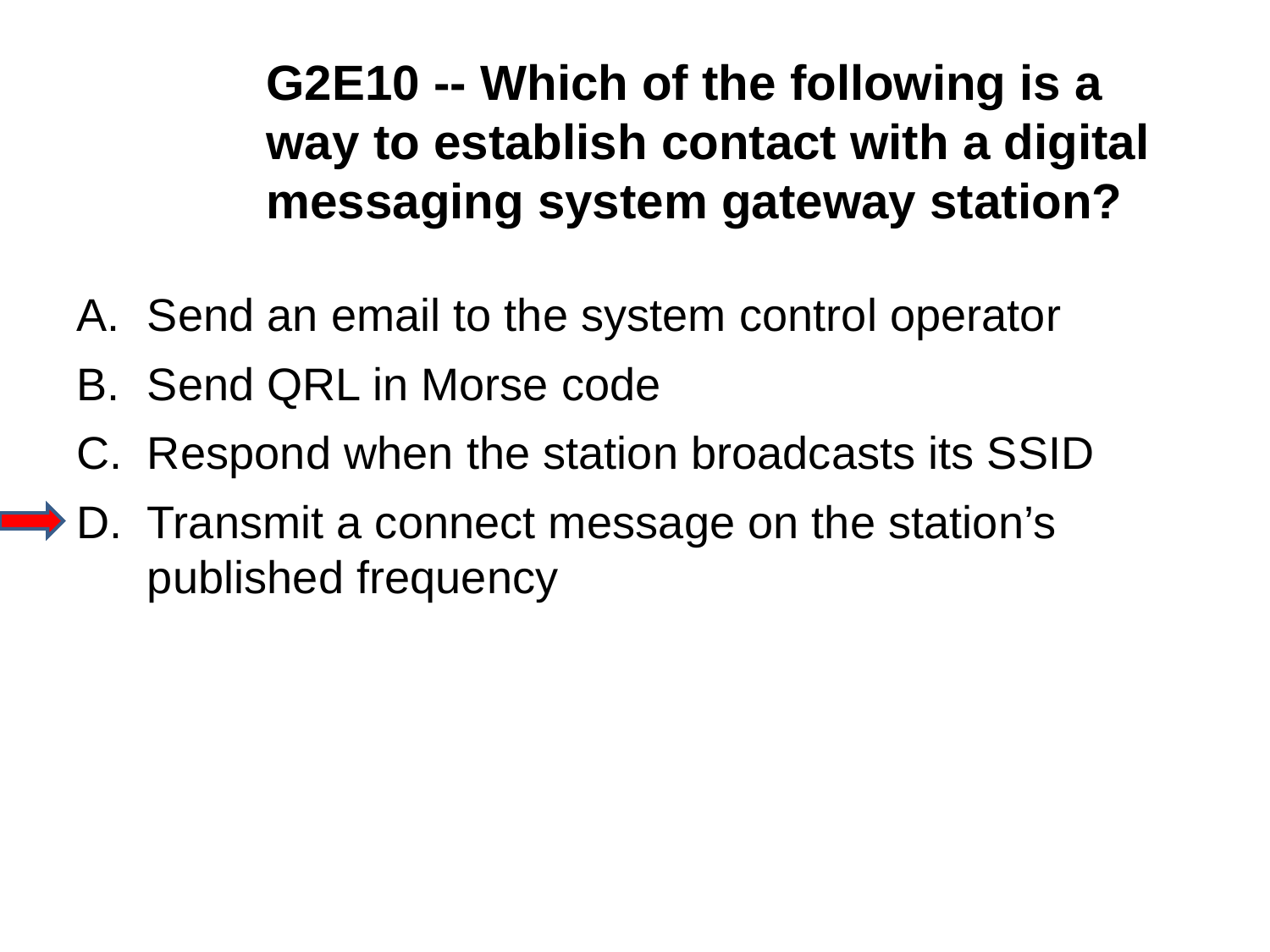

G2E10 -- Which of the following is a way to establish contact with a digital messaging system gateway station?
A.	Send an email to the system control operator
B.	Send QRL in Morse code
C.	Respond when the station broadcasts its SSID
D.	Transmit a connect message on the station’s published frequency